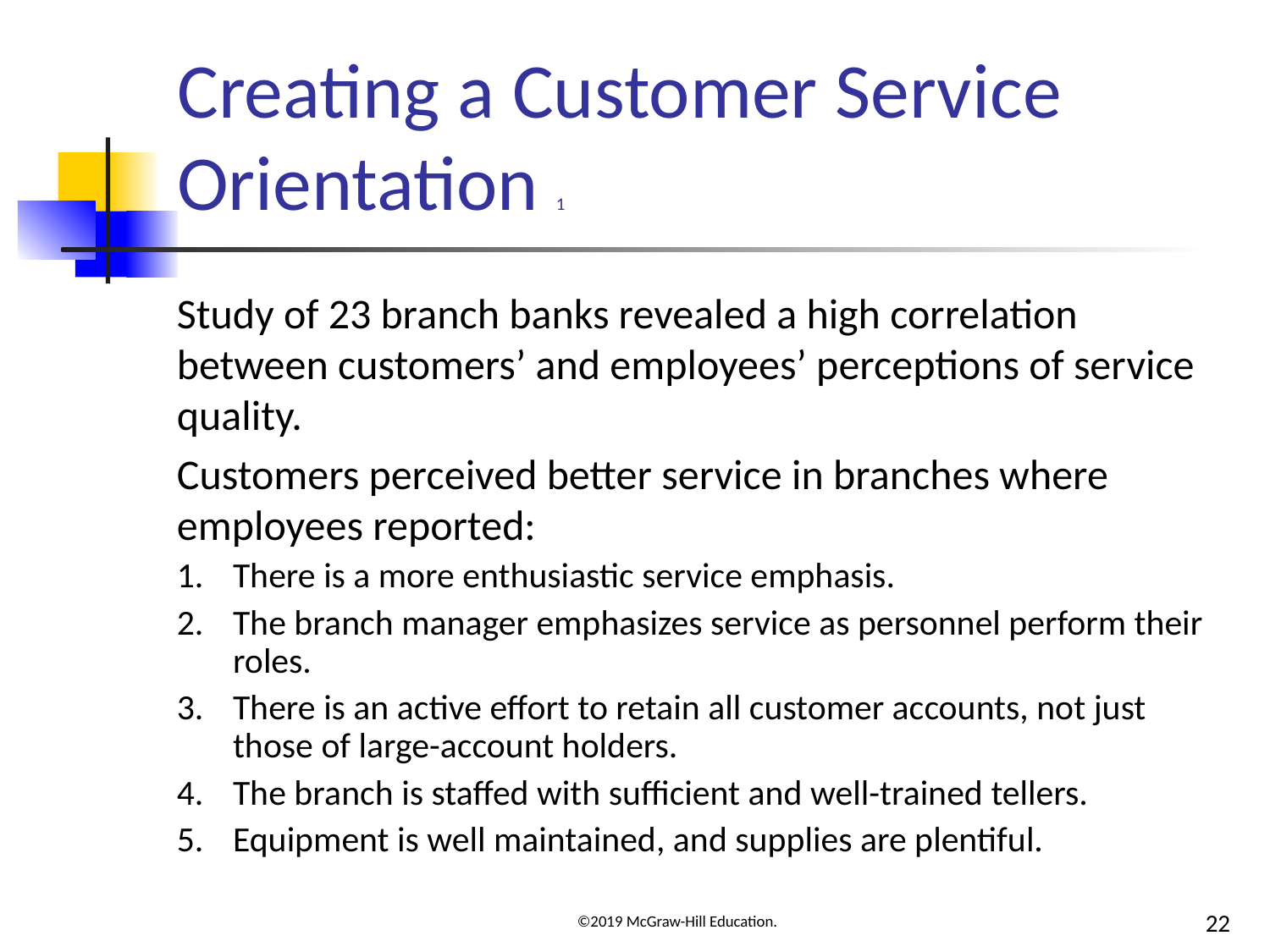

# Creating a Customer Service Orientation 1
Study of 23 branch banks revealed a high correlation between customers’ and employees’ perceptions of service quality.
Customers perceived better service in branches where employees reported:
There is a more enthusiastic service emphasis.
The branch manager emphasizes service as personnel perform their roles.
There is an active effort to retain all customer accounts, not just those of large-account holders.
The branch is staffed with sufficient and well-trained tellers.
Equipment is well maintained, and supplies are plentiful.